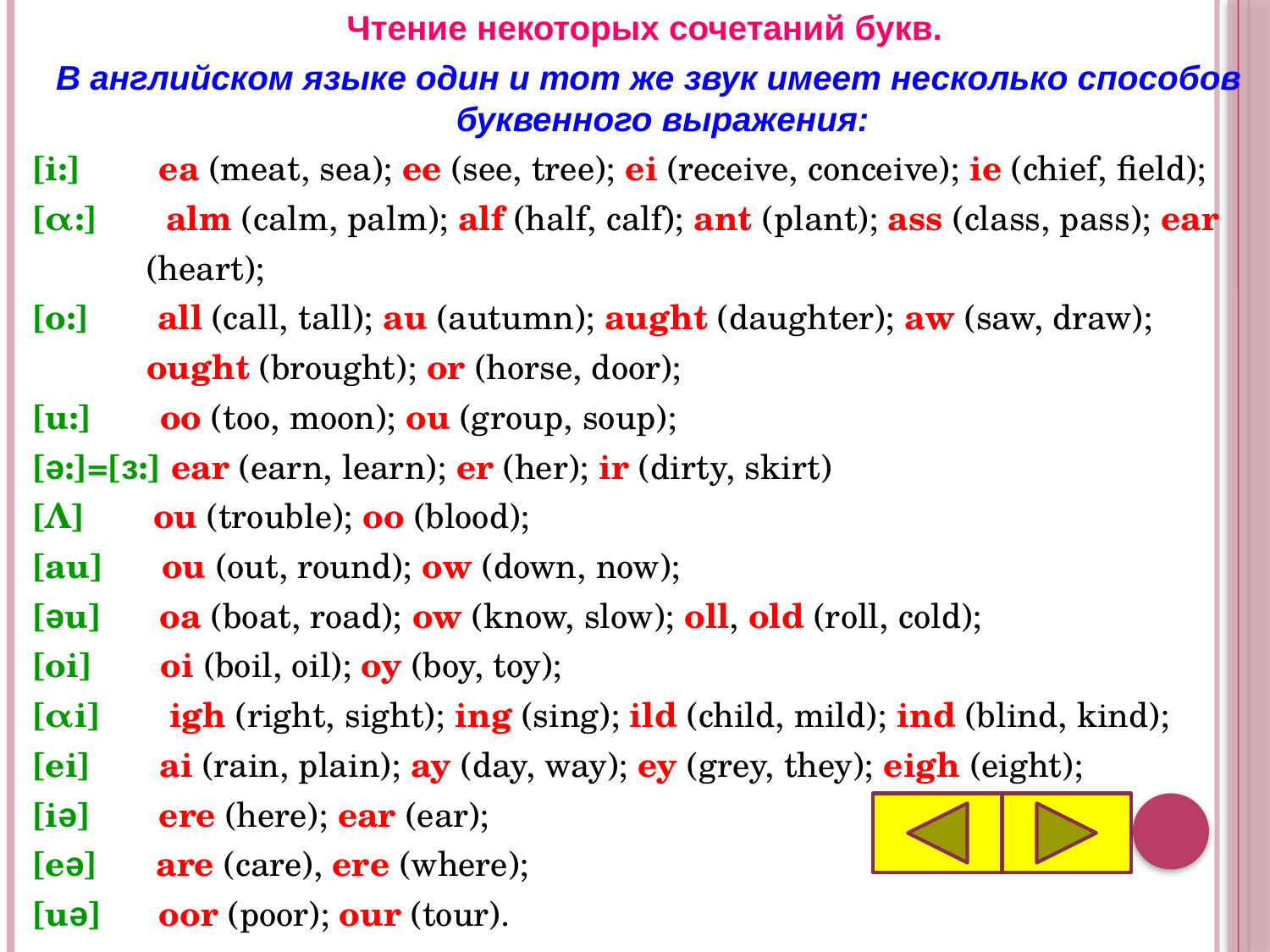

Чтение некоторых сочетаний букв.
 В английском языке один и тот же звук имеет несколько способов буквенного выражения:
[i:]        ea (meat, sea); ee (see, tree); ei (receive, conceive); ie (chief, field);
[α:]       alm (calm, palm); alf (half, calf); ant (plant); ass (class, pass); ear
            (heart);
[o:]       all (call, tall); au (autumn); aught (daughter); aw (saw, draw);
            ought (brought); or (horse, door);
[u:]       oo (too, moon); ou (group, soup);
[ә:]=[з:] ear (earn, learn); er (her); ir (dirty, skirt)
[Λ]       ou (trouble); oo (blood);
[au]      ou (out, round); ow (down, now);
[әu]      oa (boat, road); ow (know, slow); oll, old (roll, cold);
[oi]       oi (boil, oil); oy (boy, toy);
[αi]       igh (right, sight); ing (sing); ild (child, mild); ind (blind, kind);
[ei]       ai (rain, plain); ay (day, way); ey (grey, they); eigh (eight);
[iә]       ere (here); ear (ear);
[eә]      are (care), ere (where);
[uә]      oor (poor); our (tour).